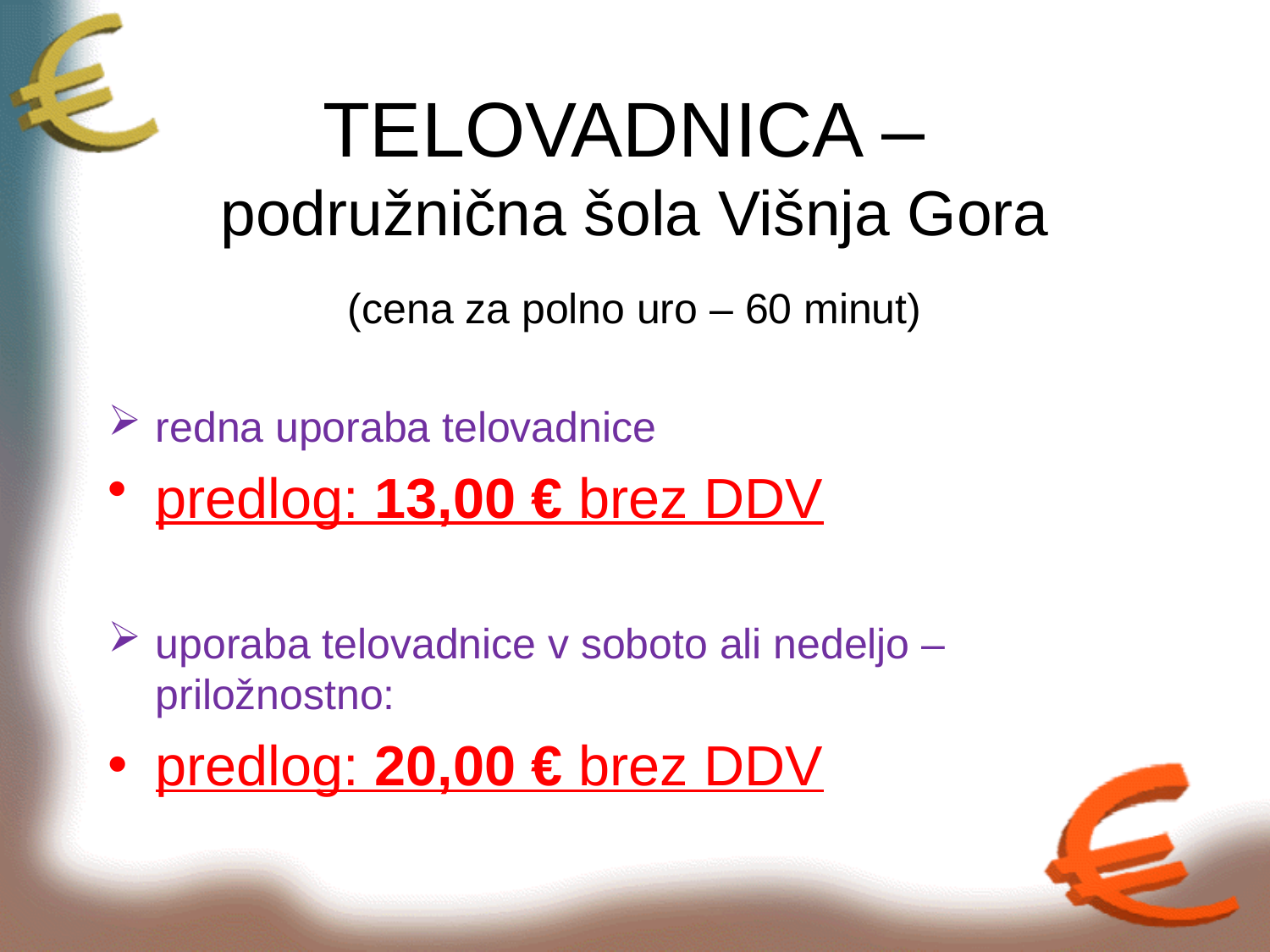

# TELOVADNICA – podružnična šola Višnja Gora
(cena za polno uro – 60 minut)

redna uporaba telovadnice
predlog: 13,00 € brez DDV

uporaba telovadnice v soboto ali nedeljo – priložnostno:
predlog: 20,00 € brez DDV